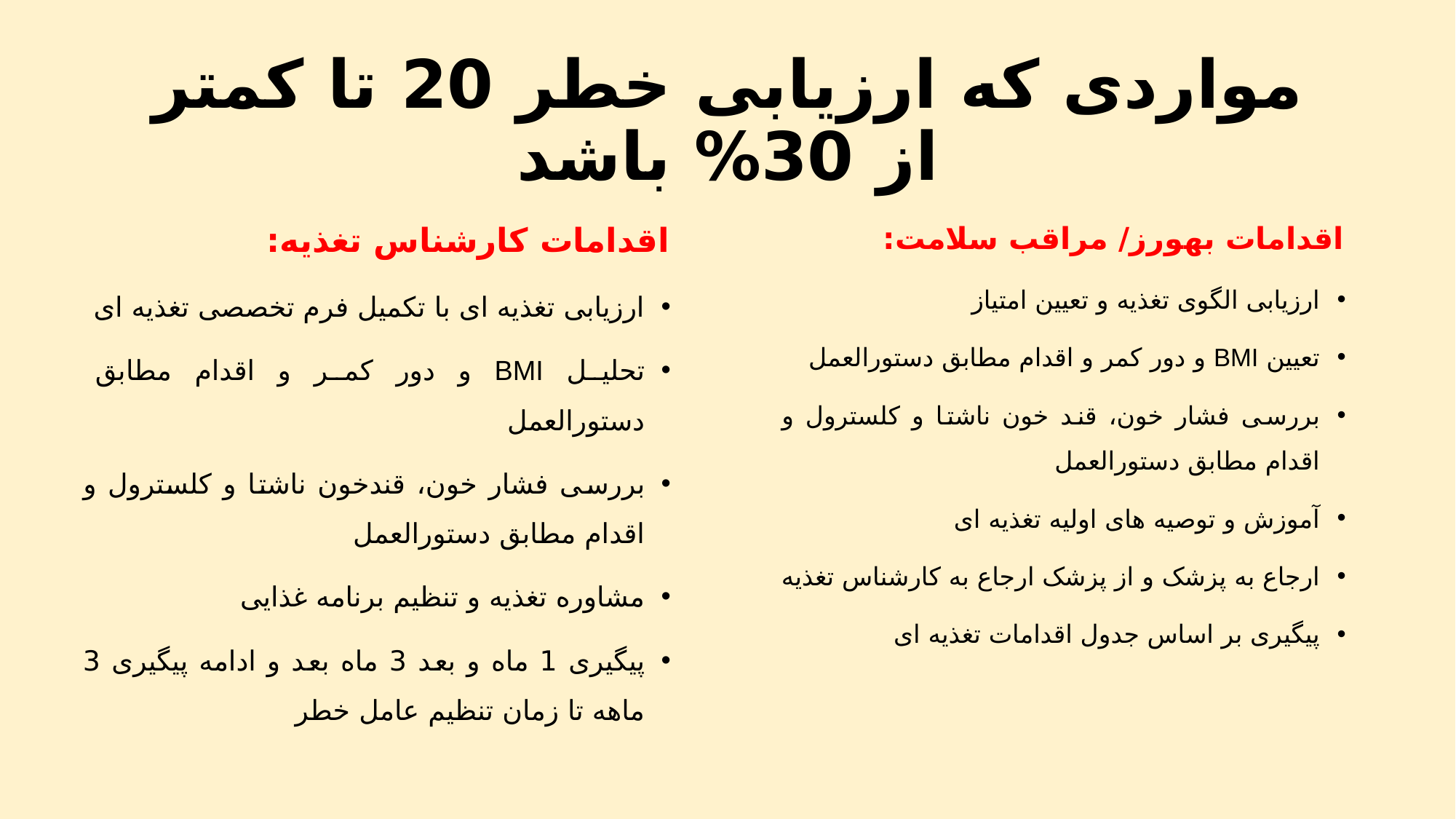

# مواردی که ارزیابی خطر 20 تا کمتر از 30% باشد
اقدامات کارشناس تغذیه:
ارزیابی تغذیه ای با تکمیل فرم تخصصی تغذیه ای
تحلیل BMI و دور کمر و اقدام مطابق دستورالعمل
بررسی فشار خون، قندخون ناشتا و کلسترول و اقدام مطابق دستورالعمل
مشاوره تغذیه و تنظیم برنامه غذایی
پیگیری 1 ماه و بعد 3 ماه بعد و ادامه پیگیری 3 ماهه تا زمان تنظیم عامل خطر
اقدامات بهورز/ مراقب سلامت:
ارزیابی الگوی تغذیه و تعیین امتیاز
تعیین BMI و دور کمر و اقدام مطابق دستورالعمل
بررسی فشار خون، قند خون ناشتا و کلسترول و اقدام مطابق دستورالعمل
آموزش و توصیه های اولیه تغذیه ای
ارجاع به پزشک و از پزشک ارجاع به کارشناس تغذیه
پیگیری بر اساس جدول اقدامات تغذیه ای